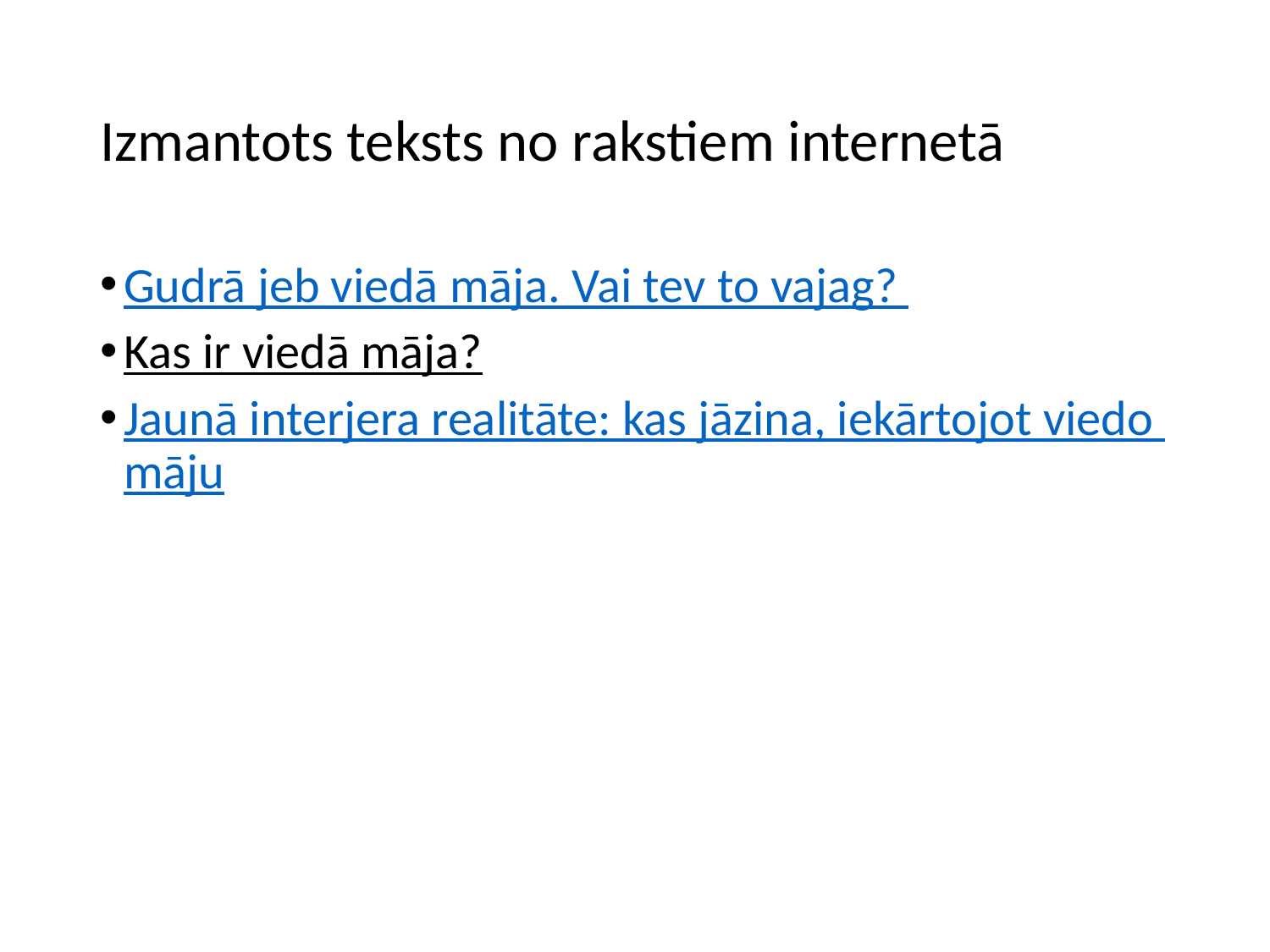

# Izmantots teksts no rakstiem internetā
Gudrā jeb viedā māja. Vai tev to vajag?
Kas ir viedā māja?
Jaunā interjera realitāte: kas jāzina, iekārtojot viedo māju